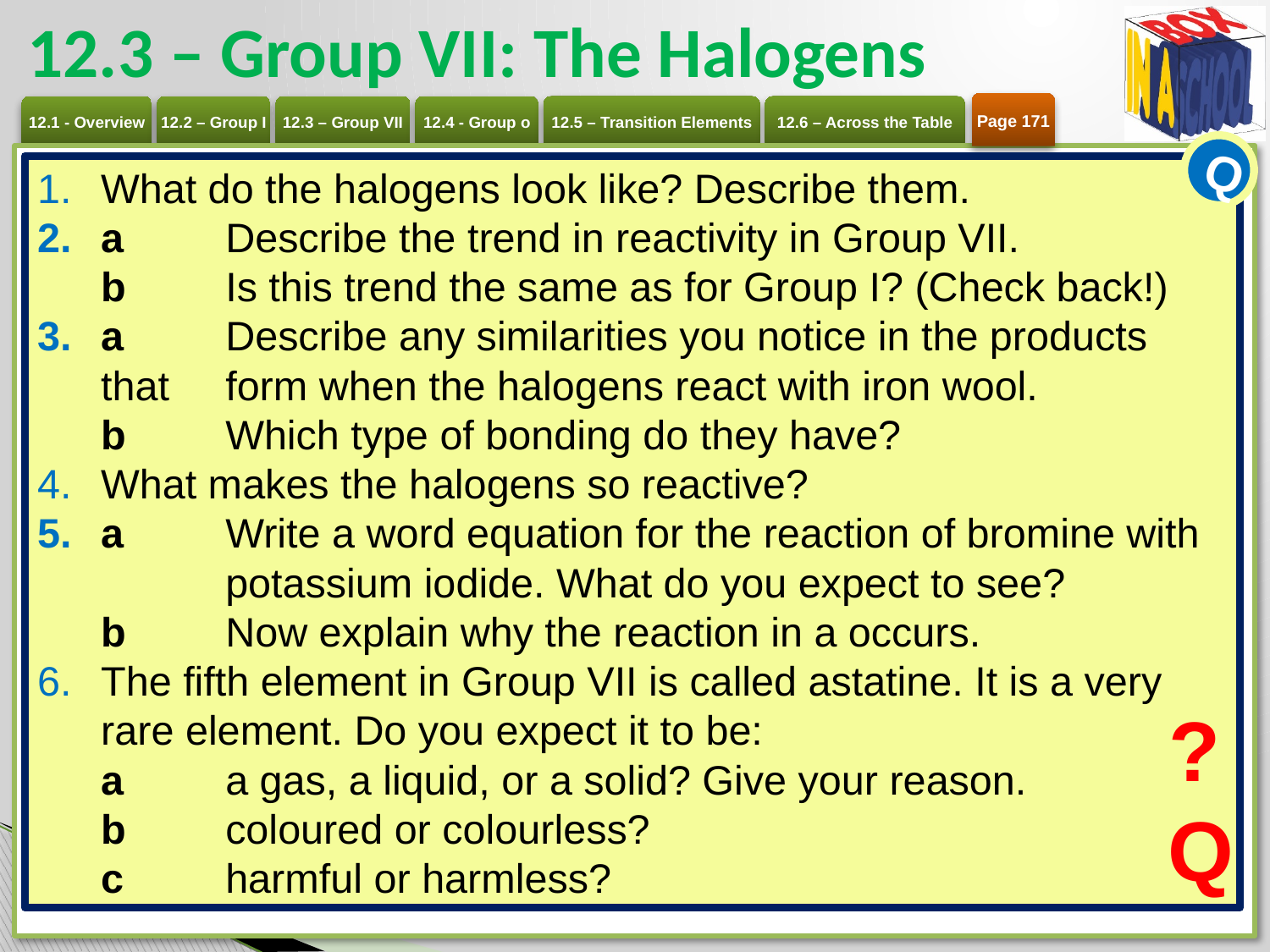

# 12.3 – Group VII: The Halogens
Page 171
Q
What do the halogens look like? Describe them.
a 	Describe the trend in reactivity in Group VII.
b 	Is this trend the same as for Group I? (Check back!)
a 	Describe any similarities you notice in the products that 	form when the halogens react with iron wool.
b 	Which type of bonding do they have?
What makes the halogens so reactive?
a 	Write a word equation for the reaction of bromine with 	potassium iodide. What do you expect to see?
b 	Now explain why the reaction in a occurs.
The fifth element in Group VII is called astatine. It is a very rare element. Do you expect it to be:
a 	a gas, a liquid, or a solid? Give your reason.
b 	coloured or colourless?
c 	harmful or harmless?
?
Q